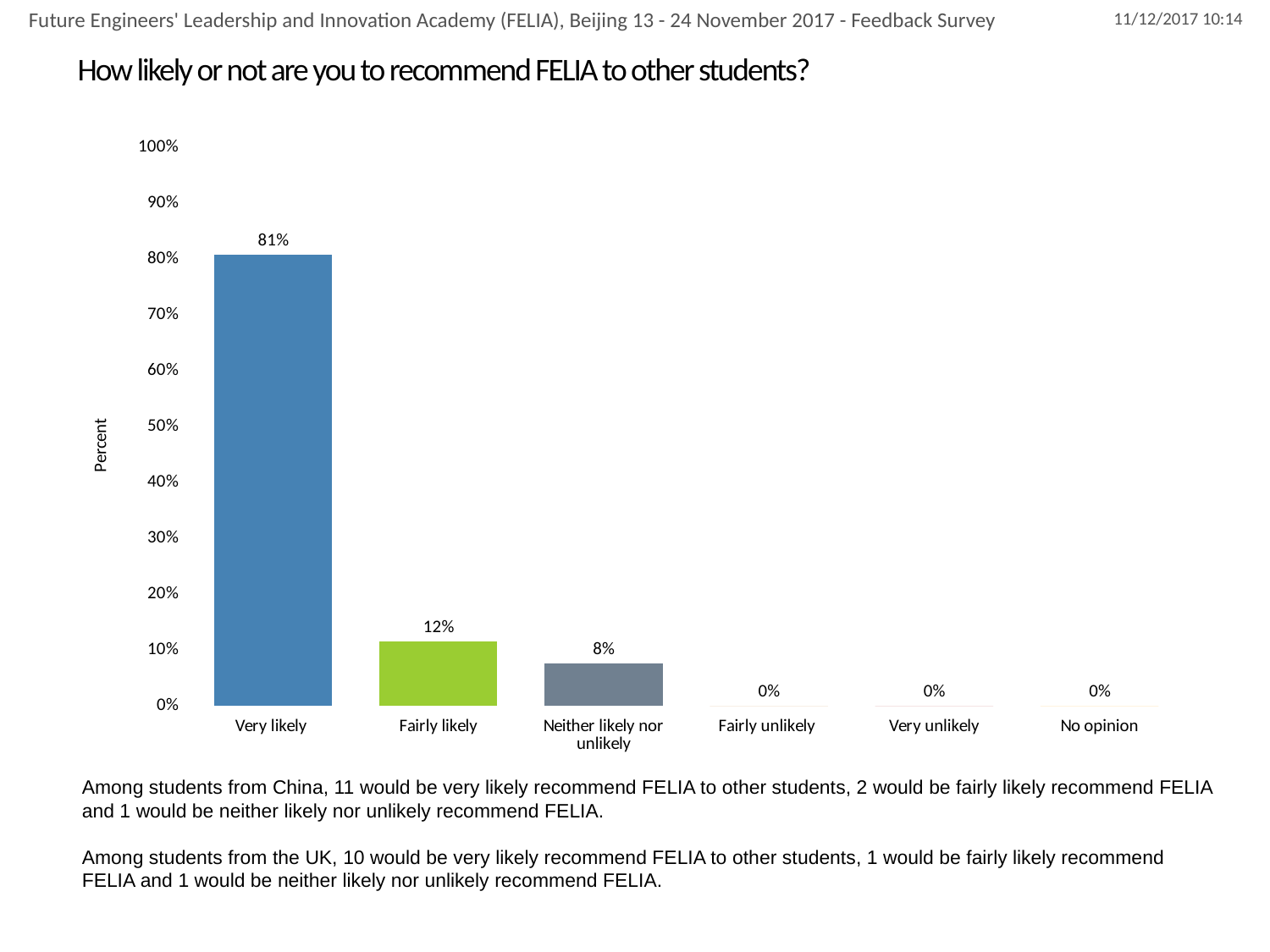

Future Engineers' Leadership and Innovation Academy (FELIA), Beijing 13 - 24 November 2017 - Feedback Survey
# How likely or not are you to recommend FELIA to other students?

### Chart

| Category | How likely or not are you to recommend FELIA to other students? |
|---|---|
| Very likely  | 0.8076923076923077 |
| Fairly likely | 0.11538461538461539 |
| Neither likely nor unlikely | 0.07692307692307693 |
| Fairly unlikely  | 0.0 |
| Very unlikely | 0.0 |
| No opinion | 0.0 |
Among students from China, 11 would be very likely recommend FELIA to other students, 2 would be fairly likely recommend FELIA and 1 would be neither likely nor unlikely recommend FELIA.

Among students from the UK, 10 would be very likely recommend FELIA to other students, 1 would be fairly likely recommend FELIA and 1 would be neither likely nor unlikely recommend FELIA.